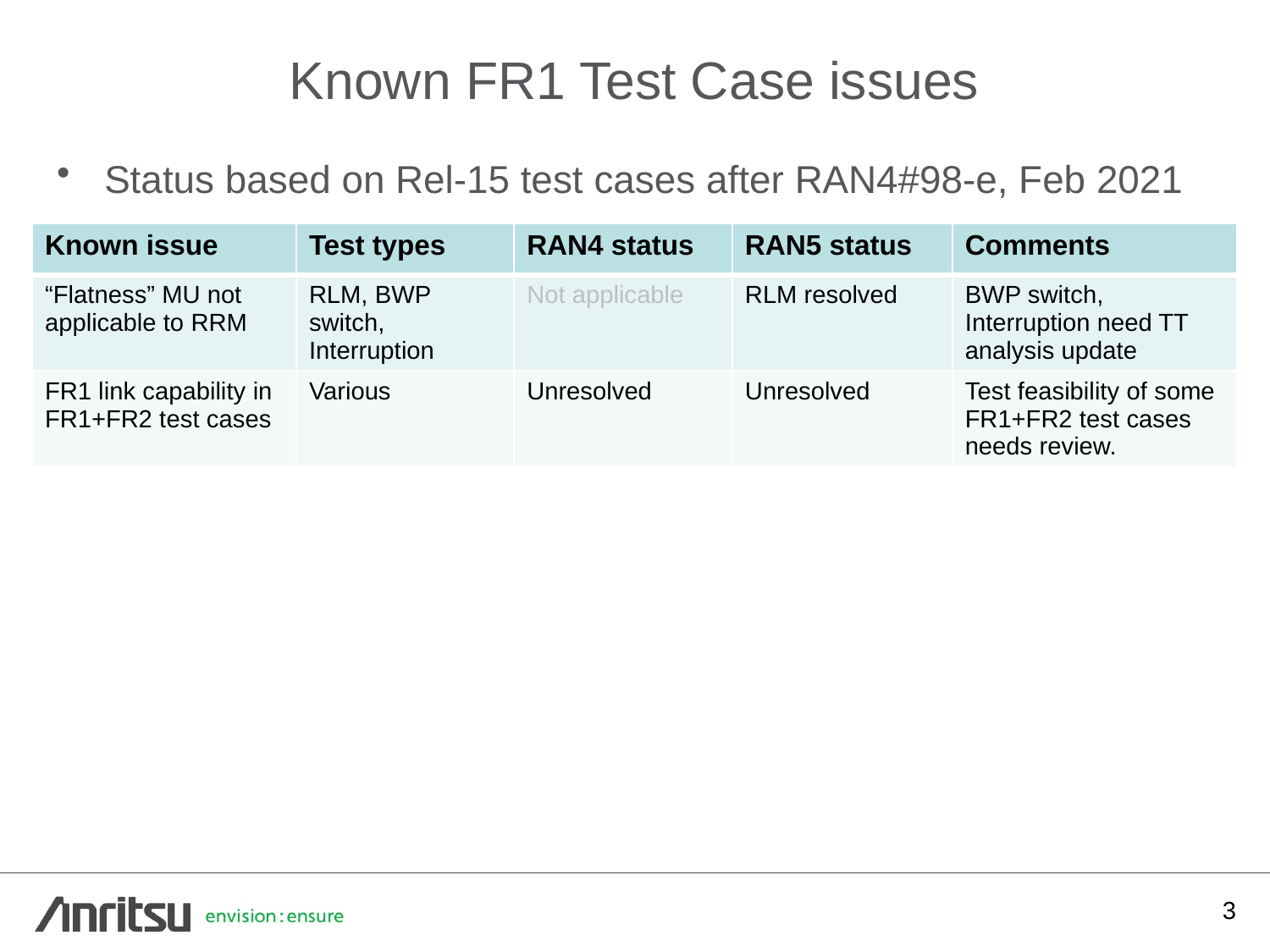

# Known FR1 Test Case issues
Status based on Rel-15 test cases after RAN4#98-e, Feb 2021
| Known issue | Test types | RAN4 status | RAN5 status | Comments |
| --- | --- | --- | --- | --- |
| “Flatness” MU not applicable to RRM | RLM, BWP switch, Interruption | Not applicable | RLM resolved | BWP switch, Interruption need TT analysis update |
| FR1 link capability in FR1+FR2 test cases | Various | Unresolved | Unresolved | Test feasibility of some FR1+FR2 test cases needs review. |
3